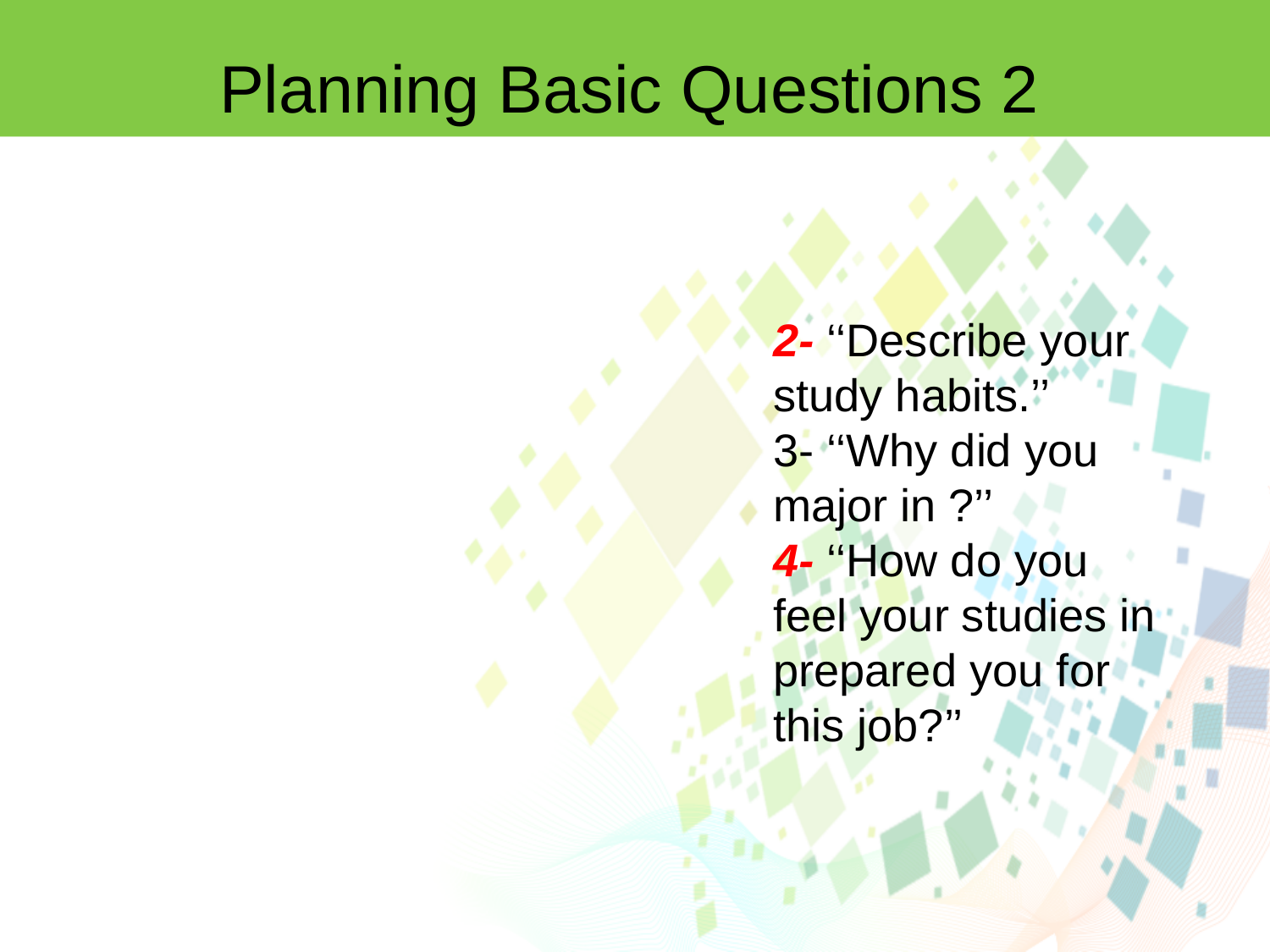

Planning Basic Questions 2
2- ‘‘Describe your study habits.’’
3- ‘‘Why did you major in ?’’
4- ‘‘How do you feel your studies in prepared you for this job?’’